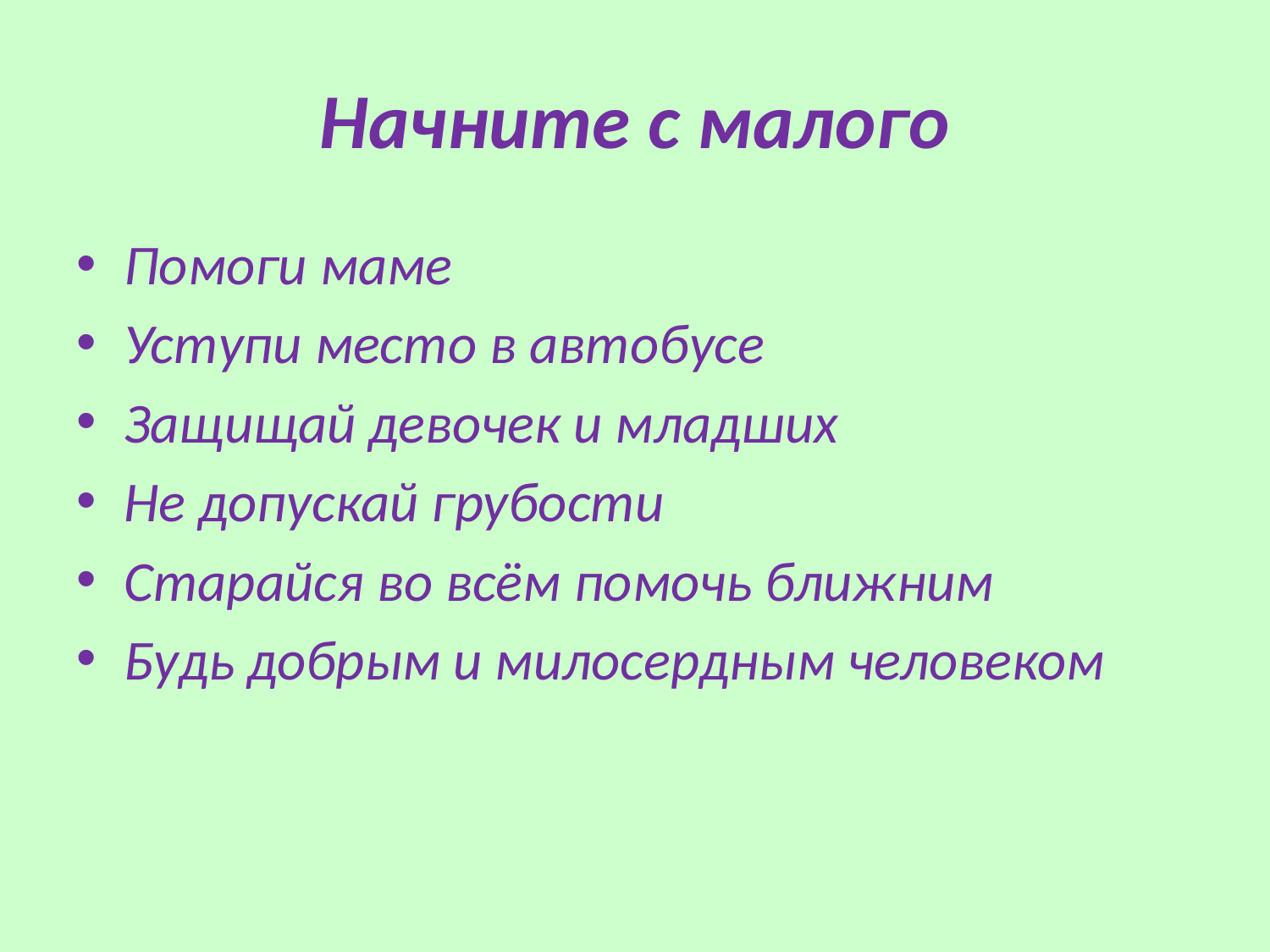

# Начните с малого
Помоги маме
Уступи место в автобусе
Защищай девочек и младших
Не допускай грубости
Старайся во всём помочь ближним
Будь добрым и милосердным человеком